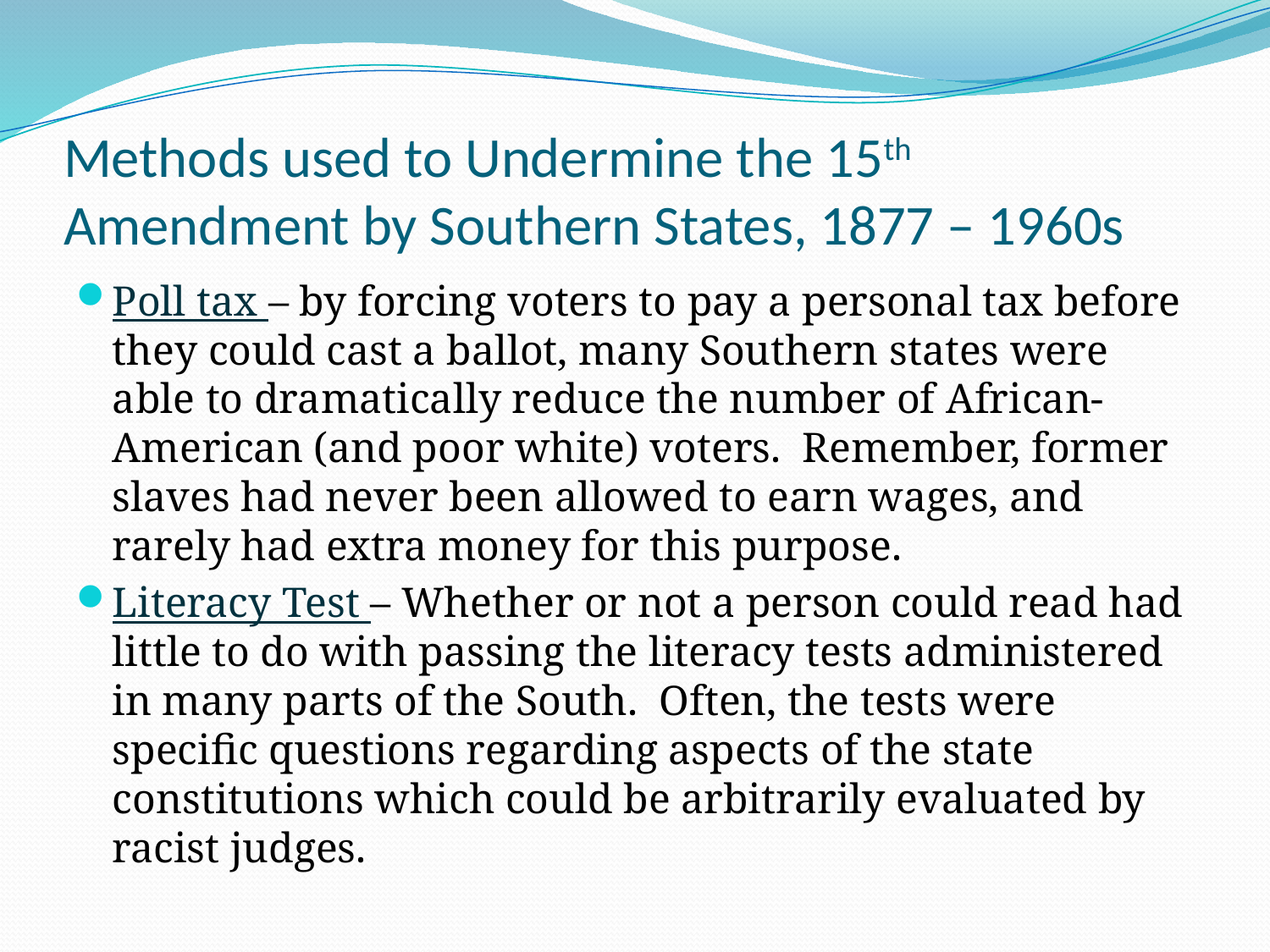

# Methods used to Undermine the 15th Amendment by Southern States, 1877 – 1960s
Poll tax – by forcing voters to pay a personal tax before they could cast a ballot, many Southern states were able to dramatically reduce the number of African-American (and poor white) voters.  Remember, former slaves had never been allowed to earn wages, and rarely had extra money for this purpose.
Literacy Test – Whether or not a person could read had little to do with passing the literacy tests administered in many parts of the South.  Often, the tests were specific questions regarding aspects of the state constitutions which could be arbitrarily evaluated by racist judges.